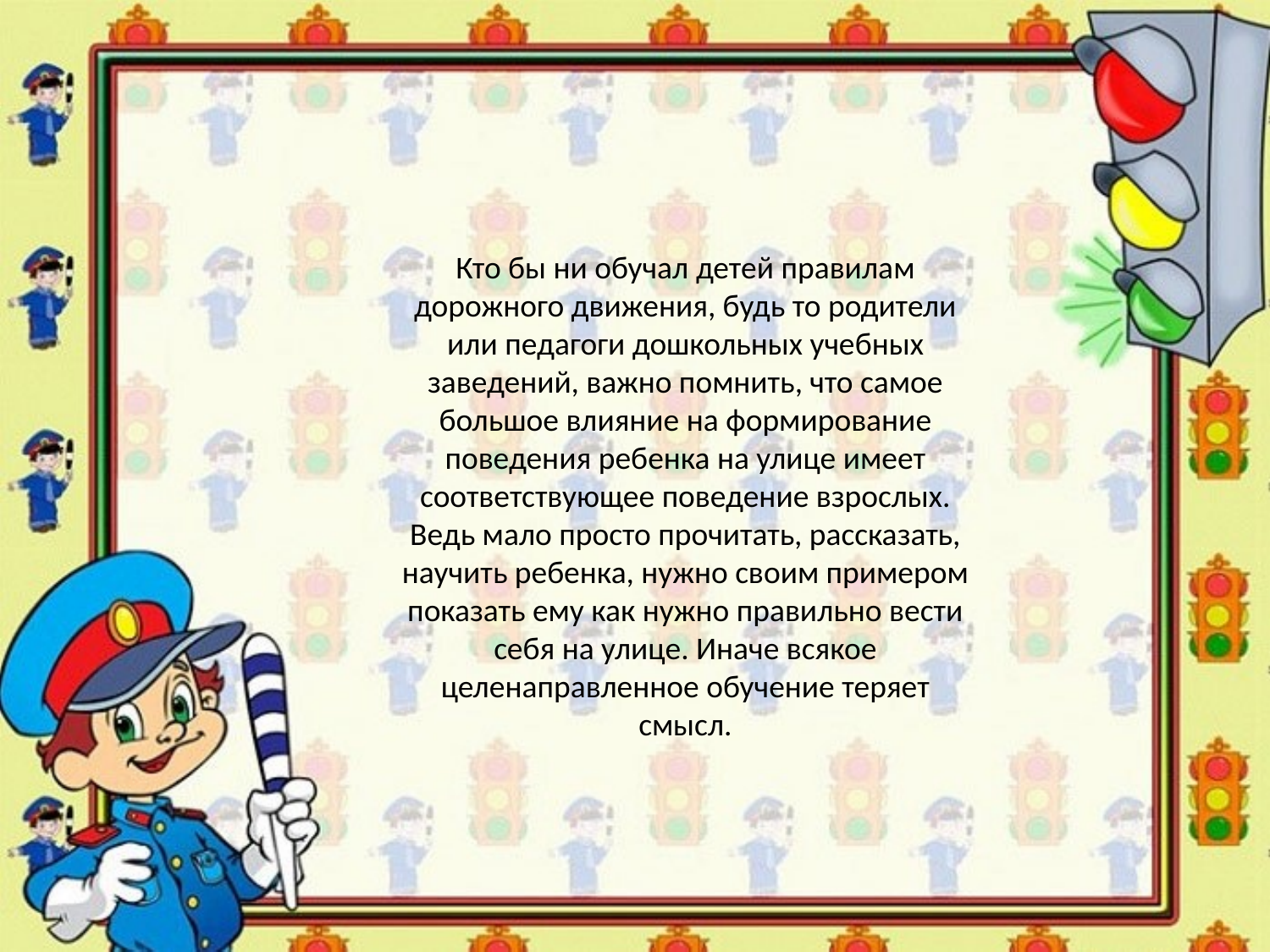

#
Кто бы ни обучал детей правилам дорожного движения, будь то родители или педагоги дошкольных учебных заведений, важно помнить, что самое большое влияние на формирование поведения ребенка на улице имеет соответствующее поведение взрослых. Ведь мало просто прочитать, рассказать, научить ребенка, нужно своим примером показать ему как нужно правильно вести себя на улице. Иначе всякое целенаправленное обучение теряет смысл.